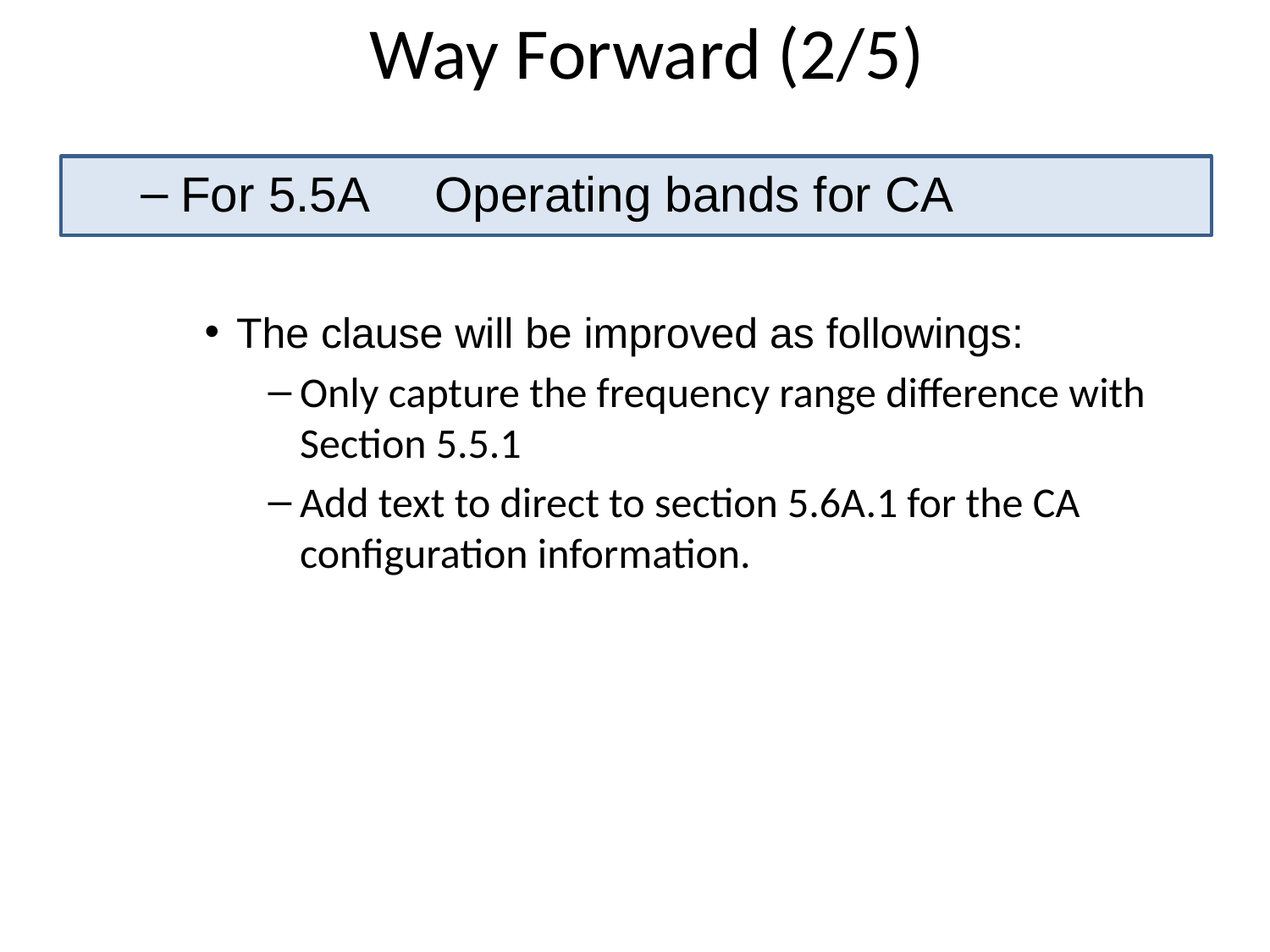

# Way Forward (2/5)

For 5.5A	Operating bands for CA

The clause will be improved as followings:
Only capture the frequency range difference with Section 5.5.1
Add text to direct to section 5.6A.1 for the CA configuration information.